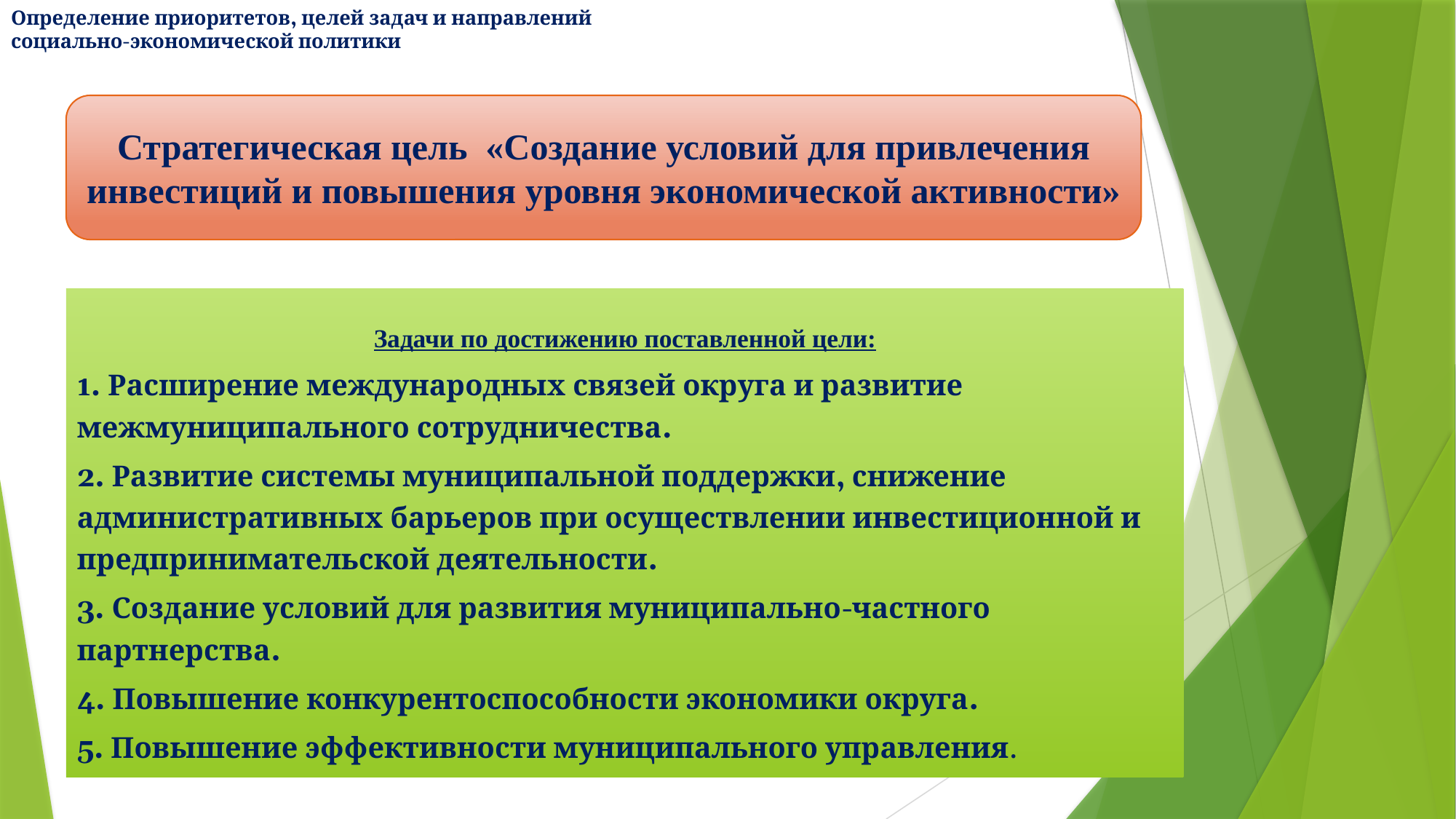

# Определение приоритетов, целей задач и направлений социально-экономической политики
Стратегическая цель  «Создание условий для привлечения инвестиций и повышения уровня экономической активности»

Задачи по достижению поставленной цели:
1. Расширение международных связей округа и развитие межмуниципального сотрудничества.
2. Развитие системы муниципальной поддержки, снижение административных барьеров при осуществлении инвестиционной и предпринимательской деятельности.
3. Создание условий для развития муниципально-частного партнерства.
4. Повышение конкурентоспособности экономики округа.
5. Повышение эффективности муниципального управления.